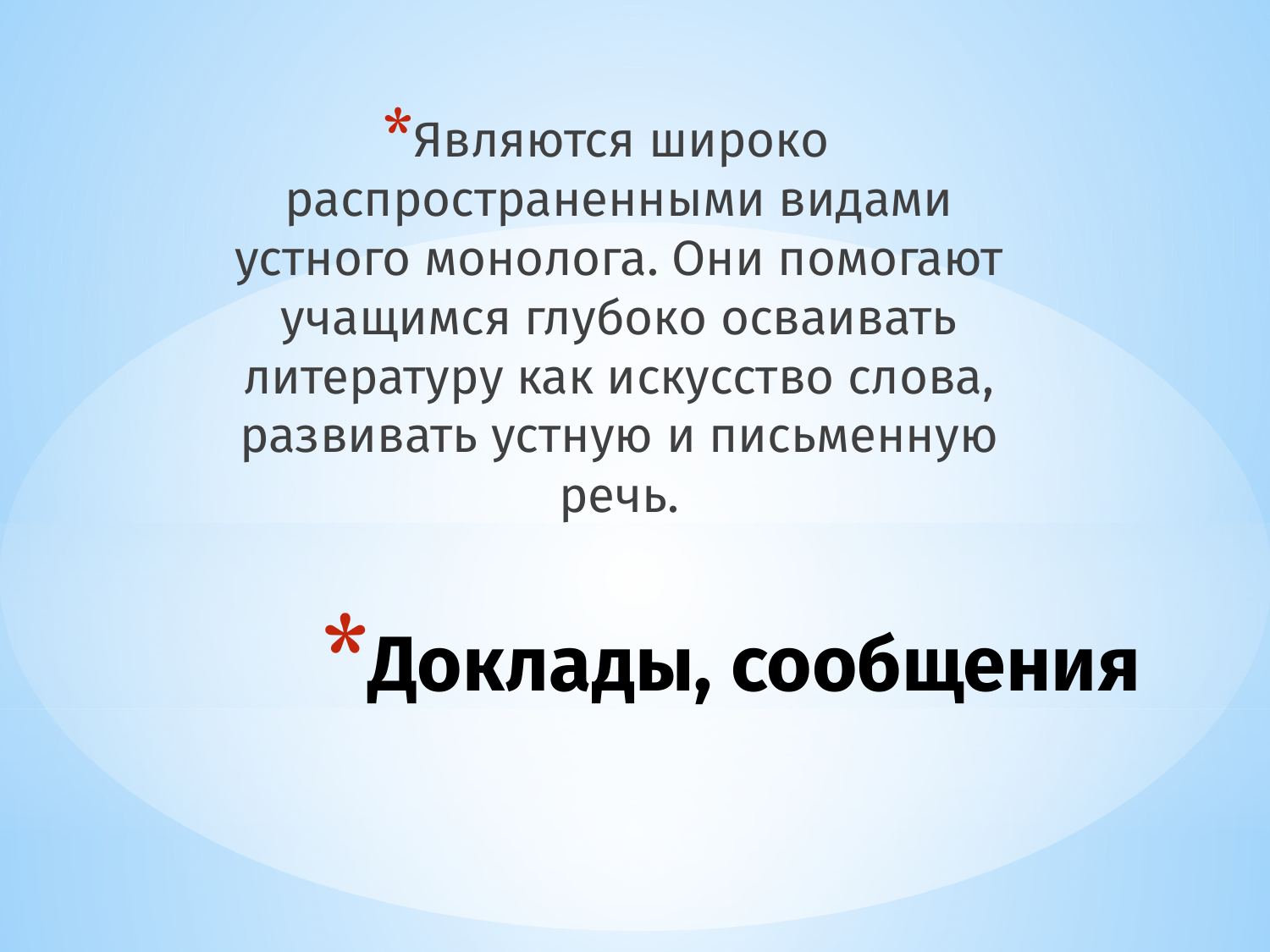

Являются широко распространенными видами устного монолога. Они помогают учащимся глубоко осваивать литературу как искусство слова, развивать устную и письменную речь.
# Доклады, сообщения